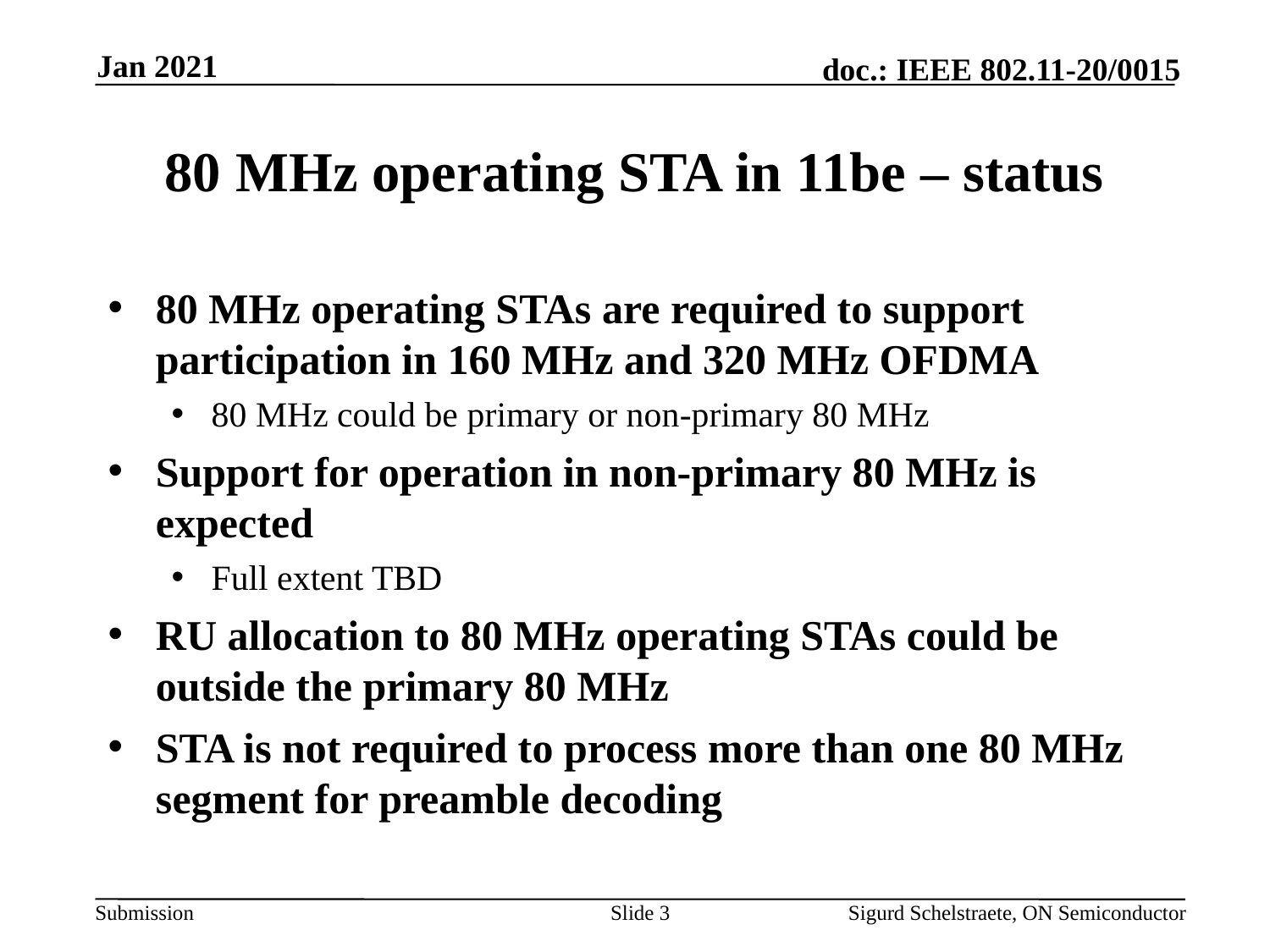

Jan 2021
# 80 MHz operating STA in 11be – status
80 MHz operating STAs are required to support participation in 160 MHz and 320 MHz OFDMA
80 MHz could be primary or non-primary 80 MHz
Support for operation in non-primary 80 MHz is expected
Full extent TBD
RU allocation to 80 MHz operating STAs could be outside the primary 80 MHz
STA is not required to process more than one 80 MHz segment for preamble decoding
Slide 3
Sigurd Schelstraete, ON Semiconductor